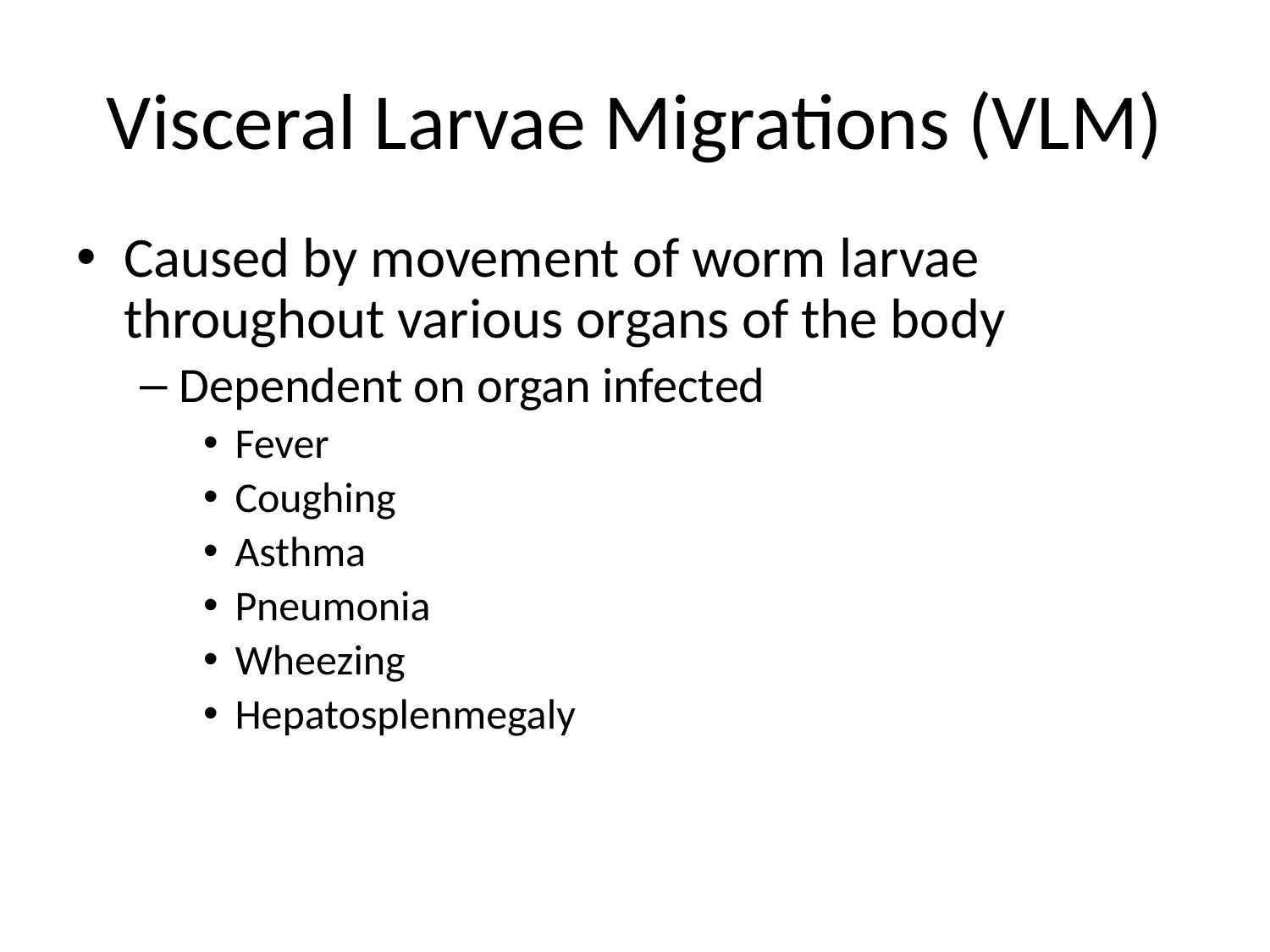

# Visceral Larvae Migrations (VLM)
Caused by movement of worm larvae throughout various organs of the body
Dependent on organ infected
Fever
Coughing
Asthma
Pneumonia
Wheezing
Hepatosplenmegaly